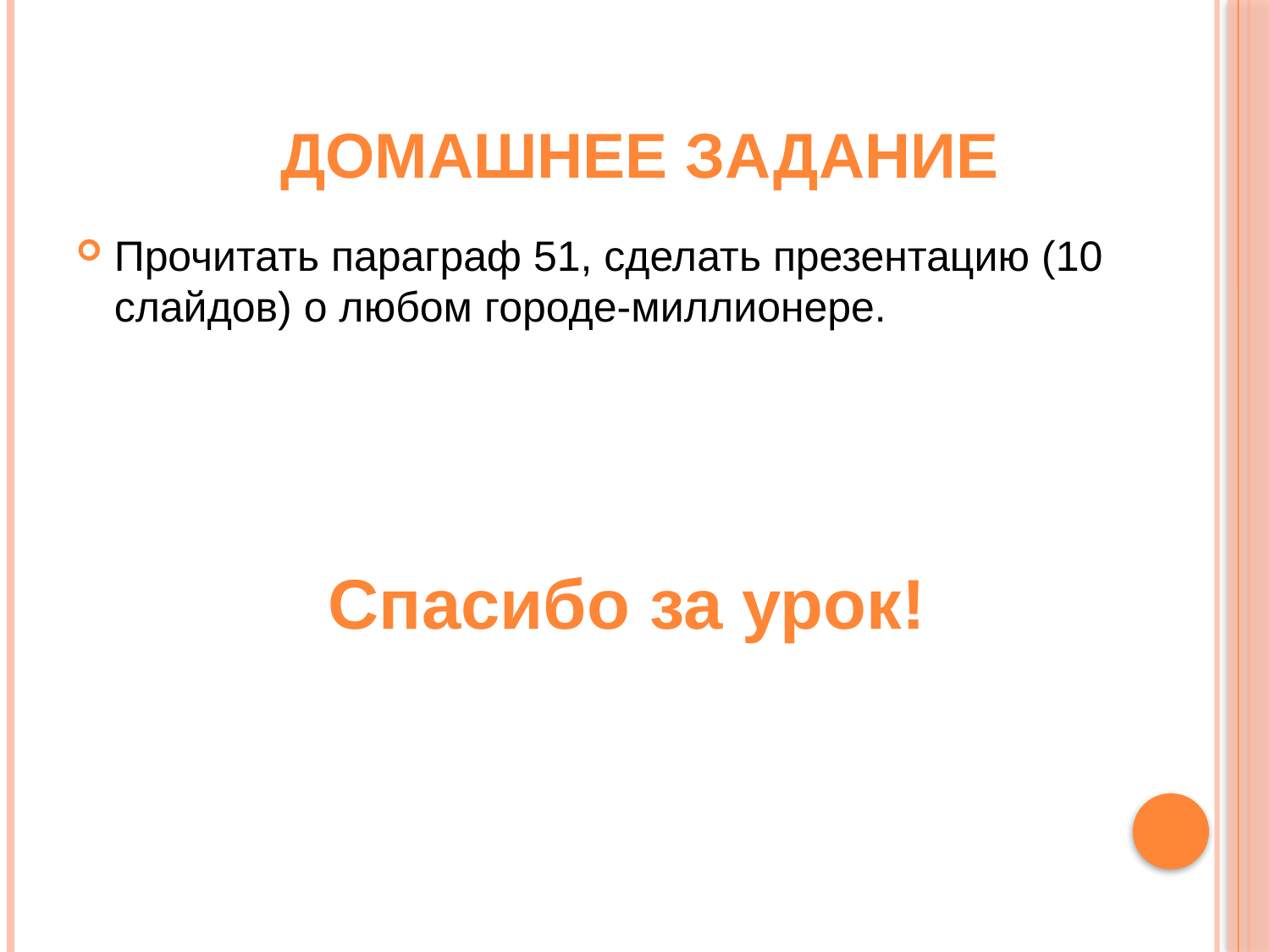

# Домашнее задание
Прочитать параграф 51, сделать презентацию (10 слайдов) о любом городе-миллионере.

Спасибо за урок!